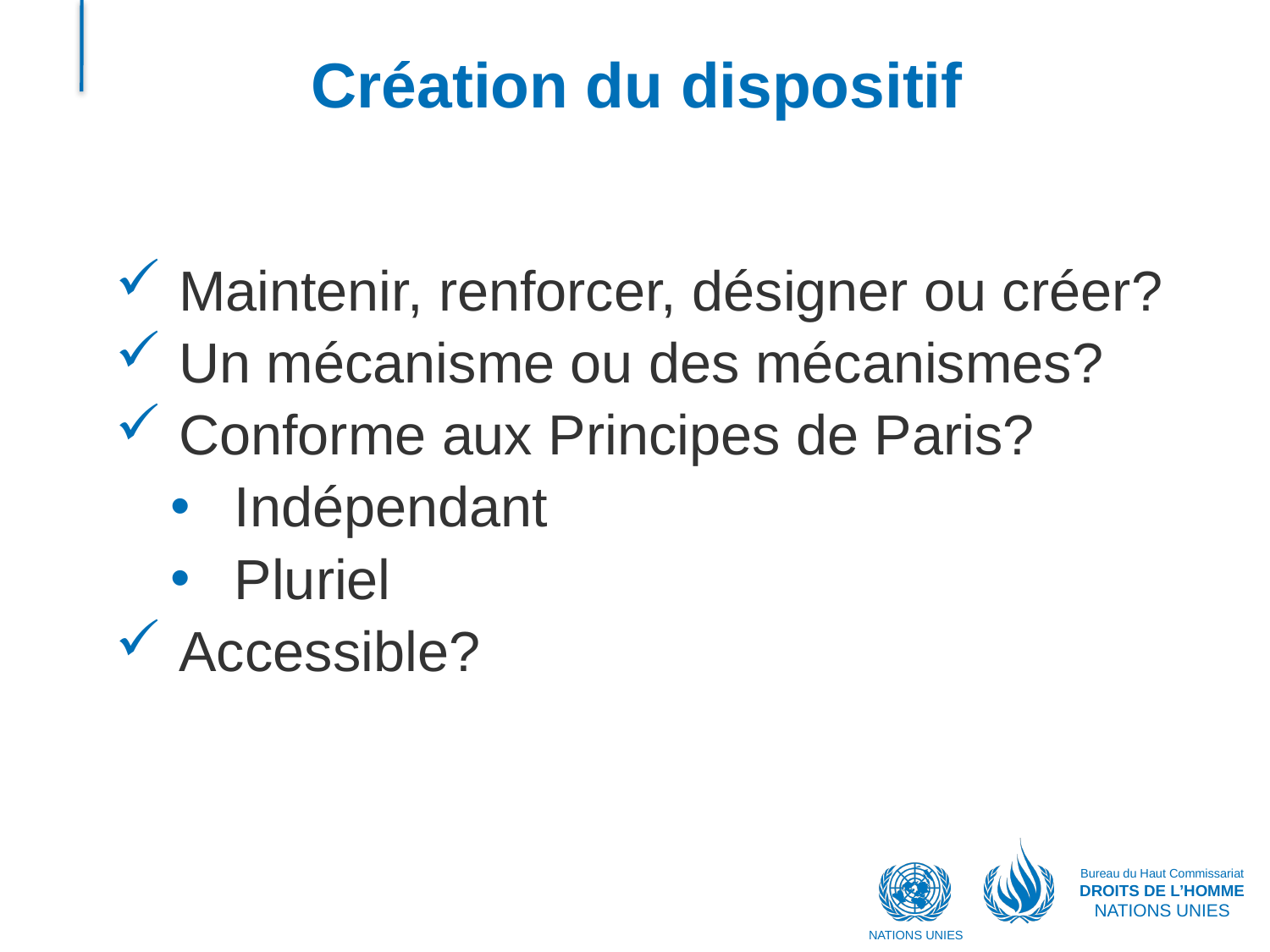

# Création du dispositif

Maintenir, renforcer, désigner ou créer?
Un mécanisme ou des mécanismes?
Conforme aux Principes de Paris?
Indépendant
Pluriel
Accessible?
Bureau du Haut Commissariat
DROITS DE L’HOMME
NATIONS UNIES
NATIONS UNIES